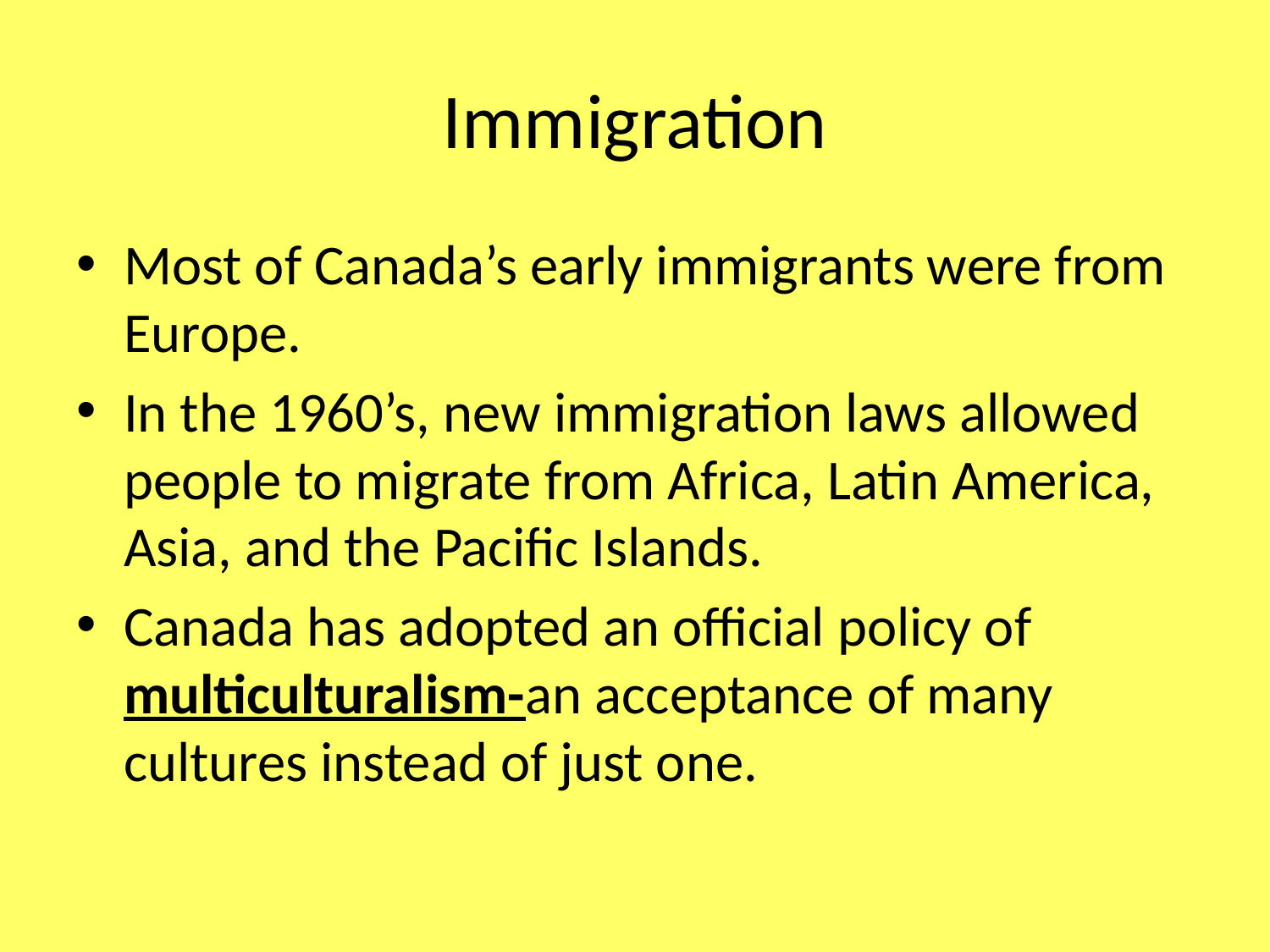

# Immigration
Most of Canada’s early immigrants were from Europe.
In the 1960’s, new immigration laws allowed people to migrate from Africa, Latin America, Asia, and the Pacific Islands.
Canada has adopted an official policy of multiculturalism-an acceptance of many cultures instead of just one.